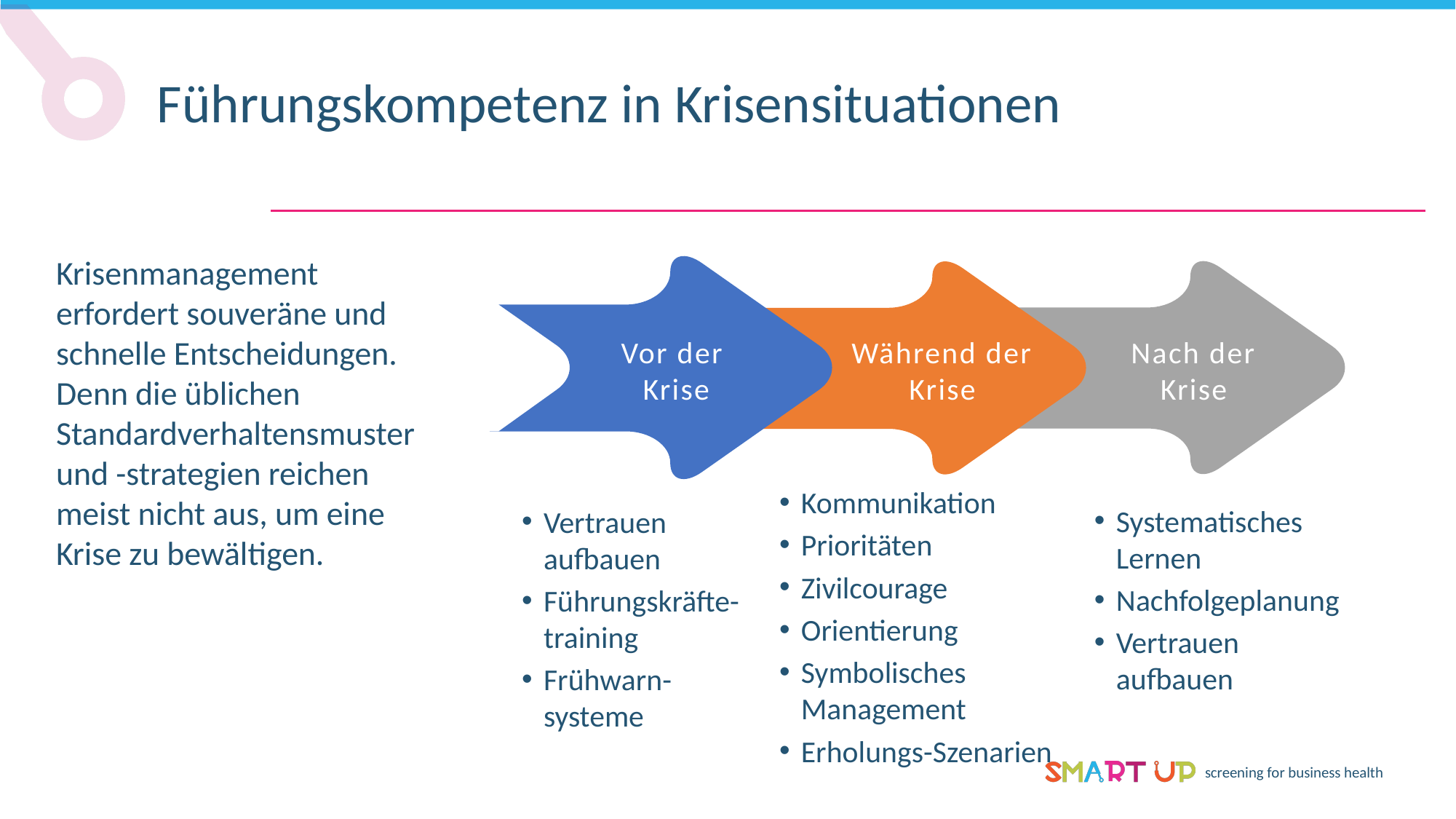

Führungskompetenz in Krisensituationen
Krisenmanagement erfordert souveräne und schnelle Entscheidungen. Denn die üblichen Standardverhaltensmuster und -strategien reichen meist nicht aus, um eine Krise zu bewältigen.

Vor der
Krise
Während der Krise
Nach der Krise
Kommunikation
Prioritäten
Zivilcourage
Orientierung
Symbolisches Management
Erholungs-Szenarien
Systematisches Lernen
Nachfolgeplanung
Vertrauen aufbauen
Vertrauen aufbauen
Führungskräfte-training
Frühwarn-systeme